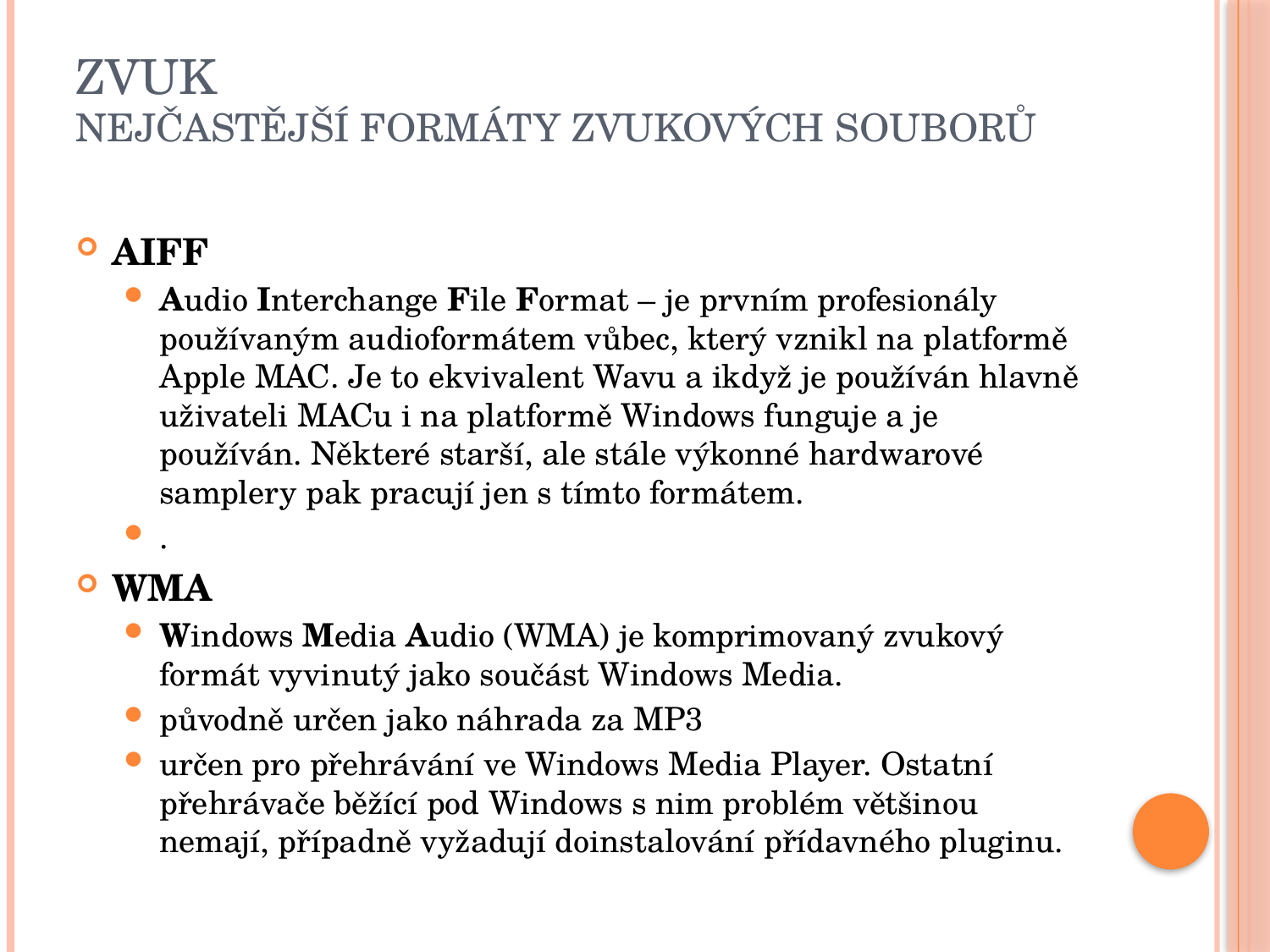

# ZVUK nejčastější formáty zvukových souborů
AIFF
Audio Interchange File Format – je prvním profesionály používaným audioformátem vůbec, který vznikl na platformě Apple MAC. Je to ekvivalent Wavu a ikdyž je používán hlavně uživateli MACu i na platformě Windows funguje a je používán. Některé starší, ale stále výkonné hardwarové samplery pak pracují jen s tímto formátem.
.
WMA
Windows Media Audio (WMA) je komprimovaný zvukový formát vyvinutý jako součást Windows Media.
původně určen jako náhrada za MP3
určen pro přehrávání ve Windows Media Player. Ostatní přehrávače běžící pod Windows s nim problém většinou nemají, případně vyžadují doinstalování přídavného pluginu.